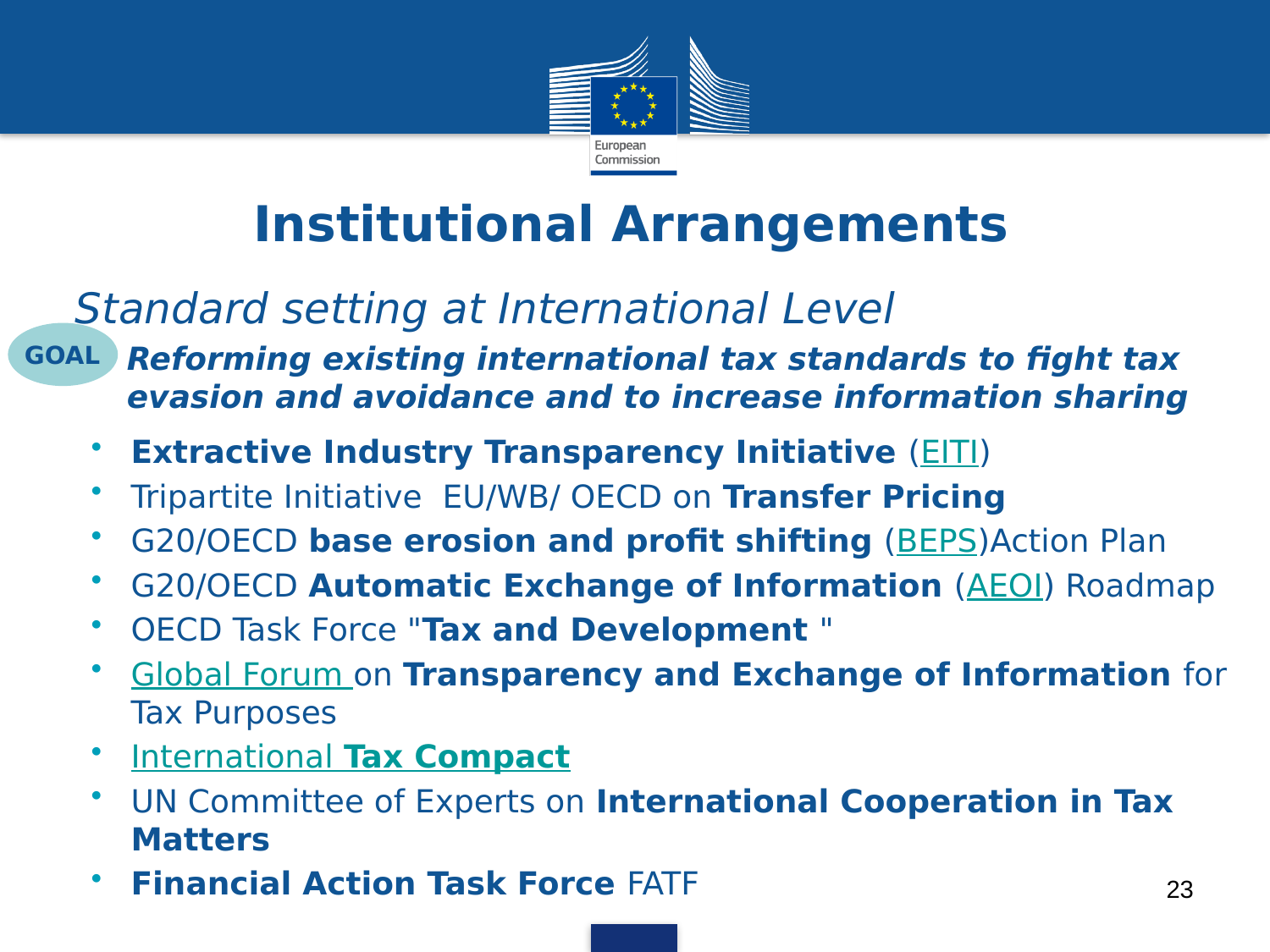

Institutional Arrangements
Standard setting at International Level
Reforming existing international tax standards to fight tax evasion and avoidance and to increase information sharing
Extractive Industry Transparency Initiative (EITI)
Tripartite Initiative  EU/WB/ OECD on Transfer Pricing
G20/OECD base erosion and profit shifting (BEPS)Action Plan
G20/OECD Automatic Exchange of Information (AEOI) Roadmap
OECD Task Force "Tax and Development "
Global Forum on Transparency and Exchange of Information for Tax Purposes
International Tax Compact
UN Committee of Experts on International Cooperation in Tax Matters
Financial Action Task Force FATF
GOAL
23